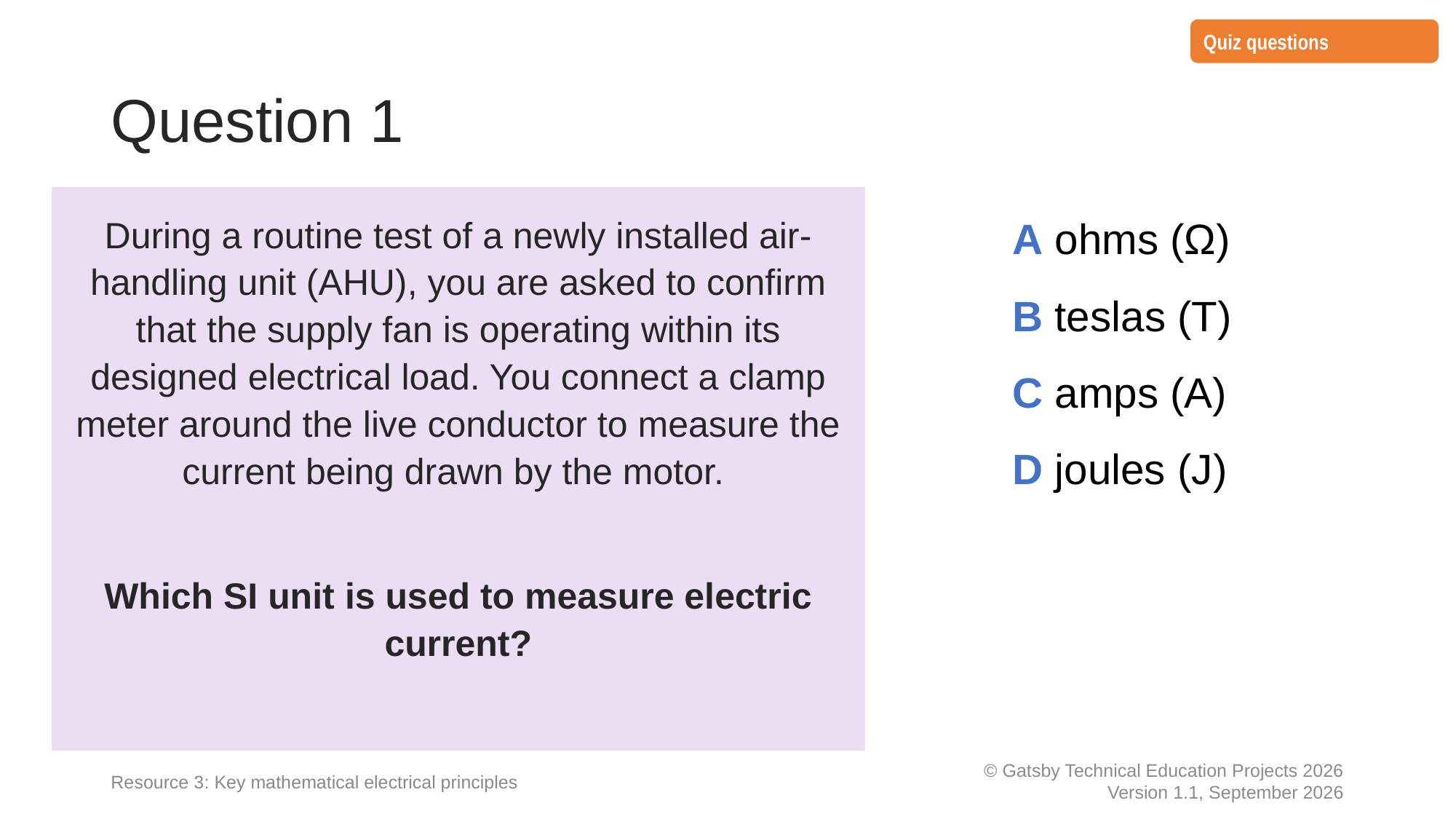

Quiz questions
# Question 1
During a routine test of a newly installed air-handling unit (AHU), you are asked to confirm that the supply fan is operating within its designed electrical load. You connect a clamp meter around the live conductor to measure the current being drawn by the motor.

Which SI unit is used to measure electric current?
A ohms (Ω)
B teslas (T)
C amps (A)
D joules (J)
Resource 3: Key mathematical electrical principles